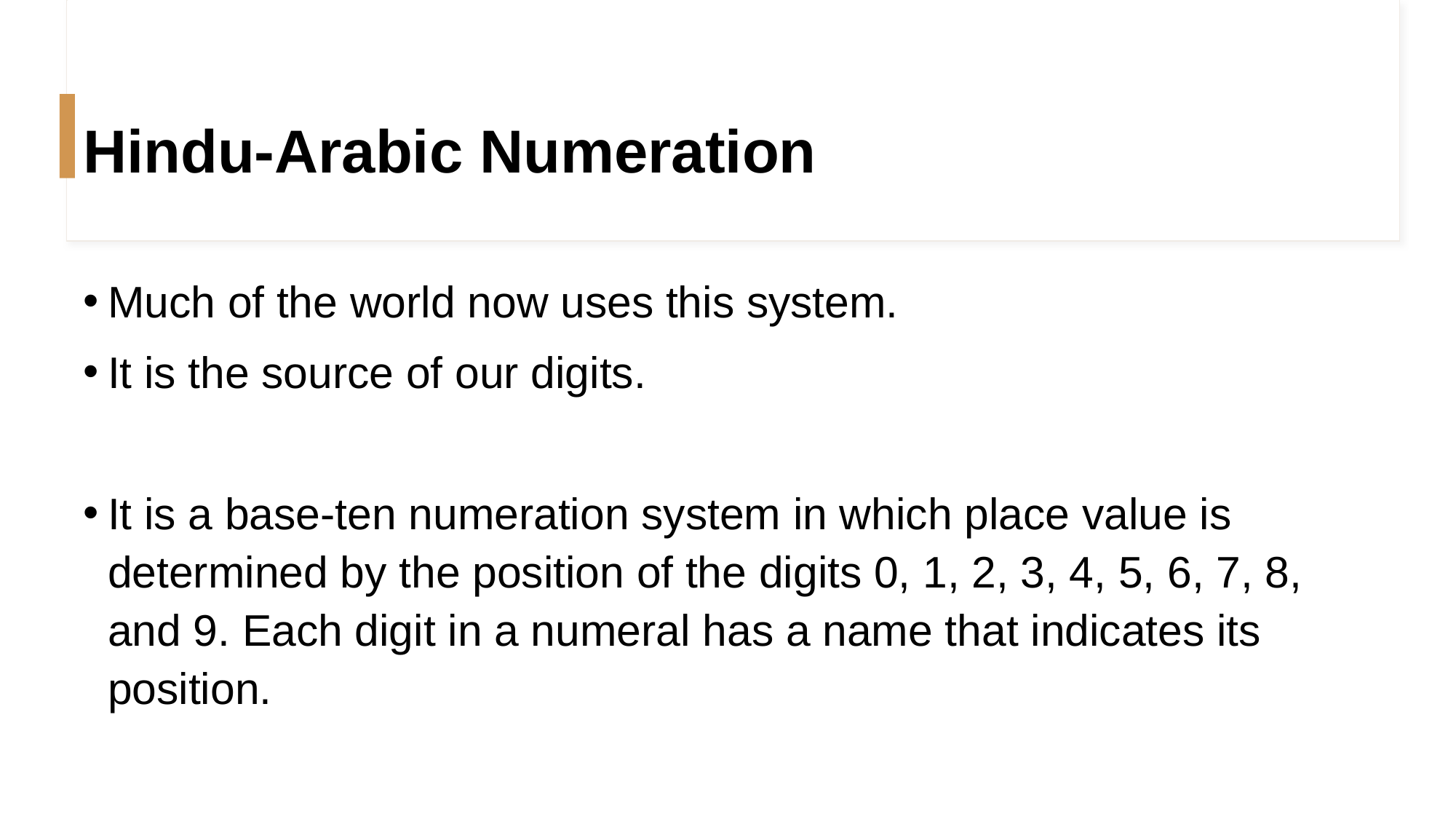

# Hindu-Arabic Numeration
Much of the world now uses this system.
It is the source of our digits.

It is a base-ten numeration system in which place value is determined by the position of the digits 0, 1, 2, 3, 4, 5, 6, 7, 8, and 9. Each digit in a numeral has a name that indicates its position.